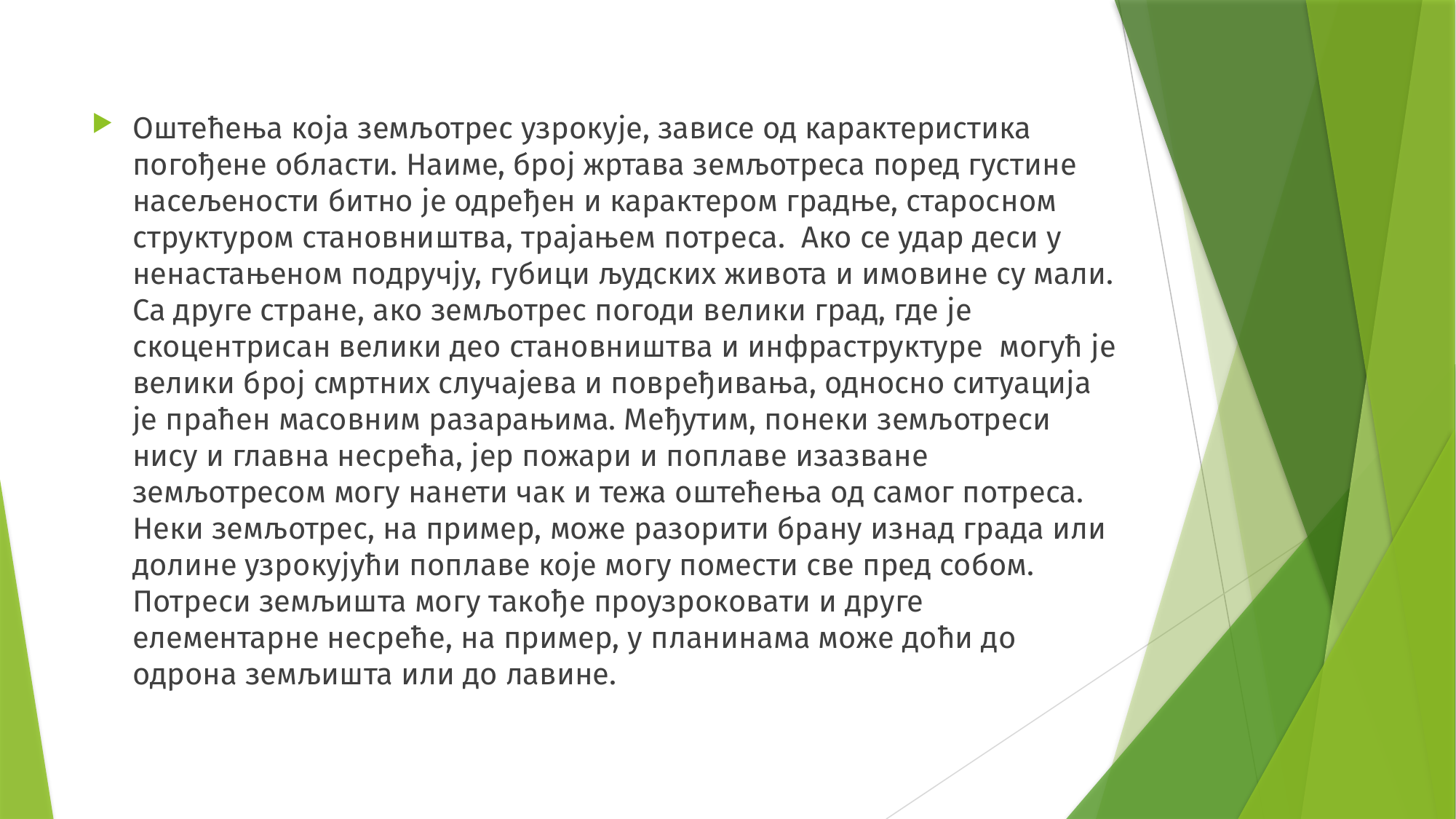

Оштећења која земљотрес узрокује, зависе од карактеристика погођене области. Наиме, број жртава земљотреса поред густине насељености битно је одређен и карактером градње, старосном структуром становништва, трајањем потреса.  Ако се удар деси у ненастањеном подручју, губици људских живота и имовине су мали. Са друге стране, ако земљотрес погоди велики град, где је скоцентрисан велики део становништва и инфраструктуре  могућ је велики број смртних случајева и повређивања, односно ситуација је праћен масовним разарањима. Међутим, понеки земљотреси нису и главна несрећа, јер пожари и поплаве изазване земљотресом могу нанети чак и тежа оштећења од самог потреса. Неки земљотрес, на пример, може разорити брану изнад града или долине узрокујући поплаве које могу помести све пред собом. Потреси земљишта могу такође проузроковати и друге елементарне несреће, на пример, у планинама може доћи до одрона земљишта или до лавине.